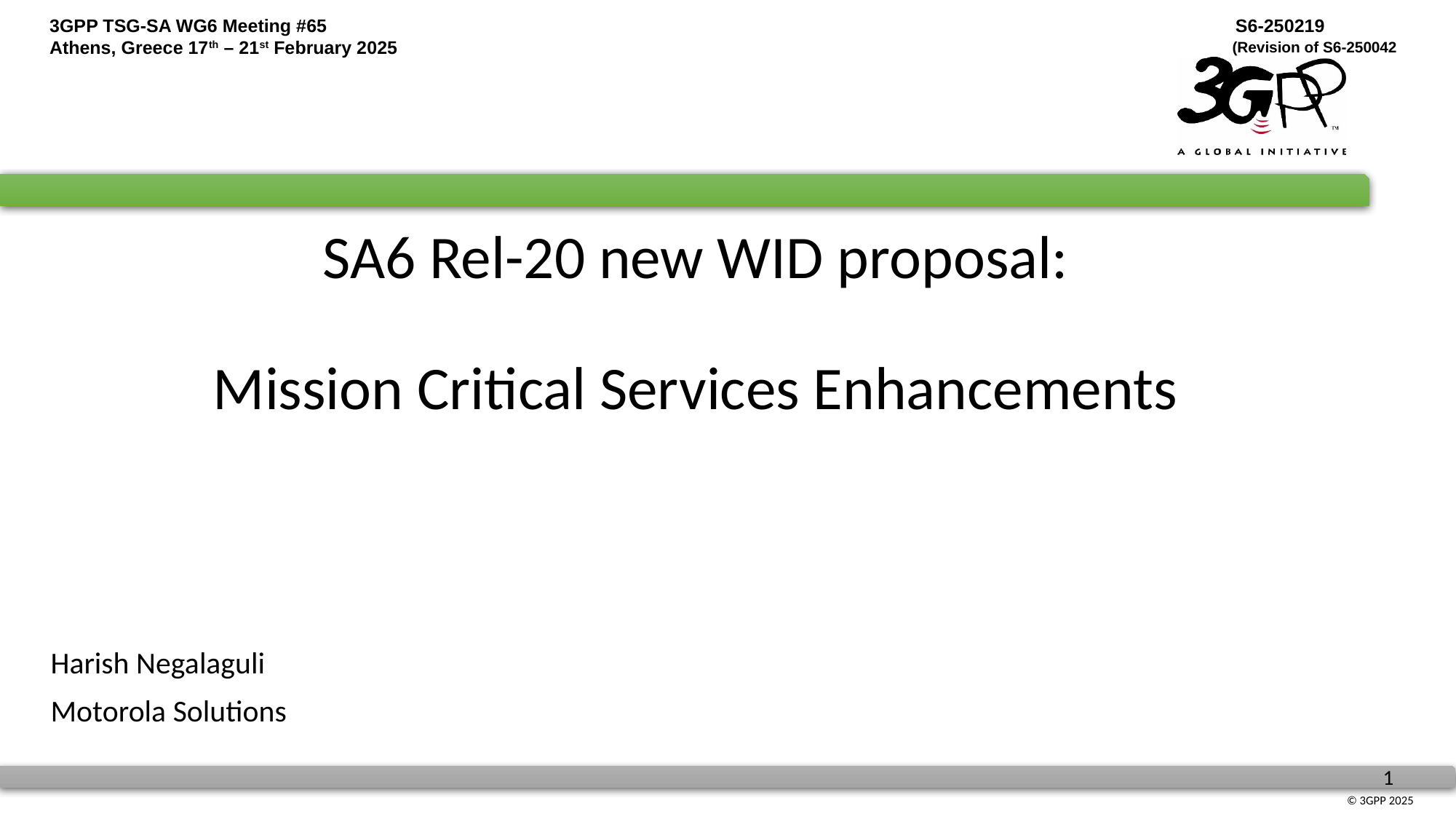

(Revision of S6-250042
# SA6 Rel-20 new WID proposal:

Mission Critical Services Enhancements

Harish Negalaguli
Motorola Solutions